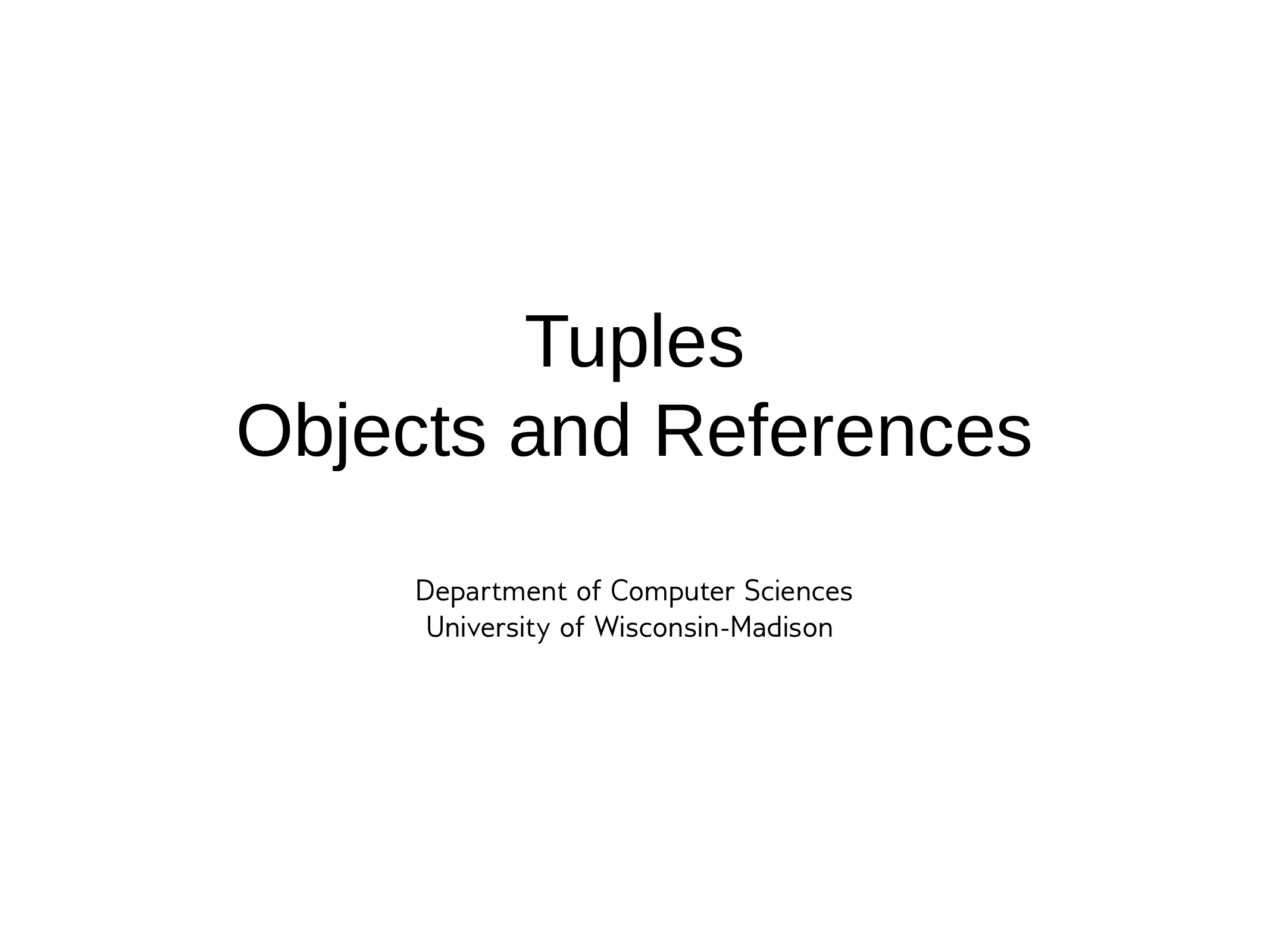

# Tuples Objects and References
Department of Computer Sciences
University of Wisconsin-Madison